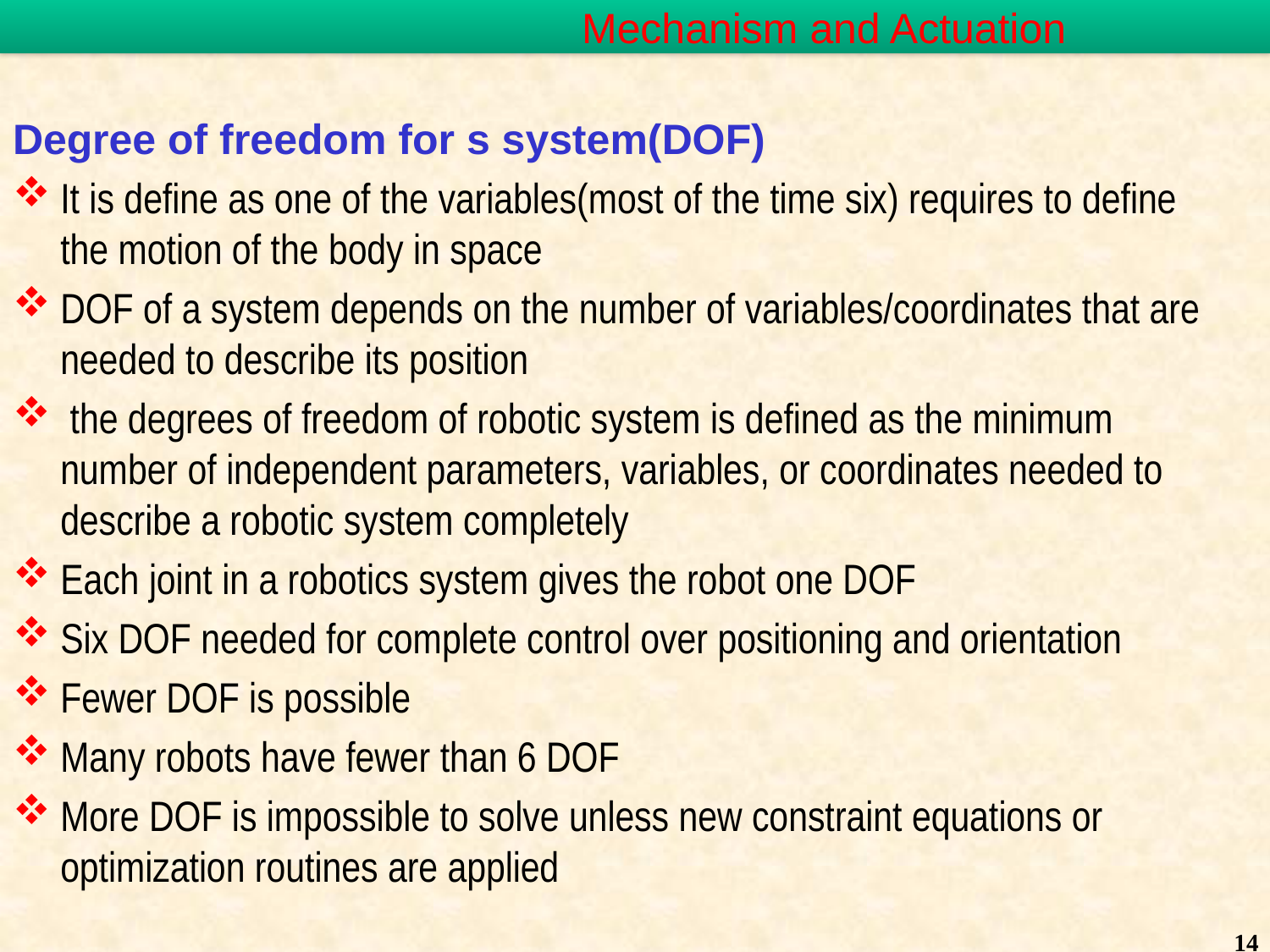

# Mechanism and Actuation
Degree of freedom for s system(DOF)
It is define as one of the variables(most of the time six) requires to define the motion of the body in space
DOF of a system depends on the number of variables/coordinates that are needed to describe its position
 the degrees of freedom of robotic system is defined as the minimum number of independent parameters, variables, or coordinates needed to describe a robotic system completely
Each joint in a robotics system gives the robot one DOF
Six DOF needed for complete control over positioning and orientation
Fewer DOF is possible
Many robots have fewer than 6 DOF
More DOF is impossible to solve unless new constraint equations or optimization routines are applied

14